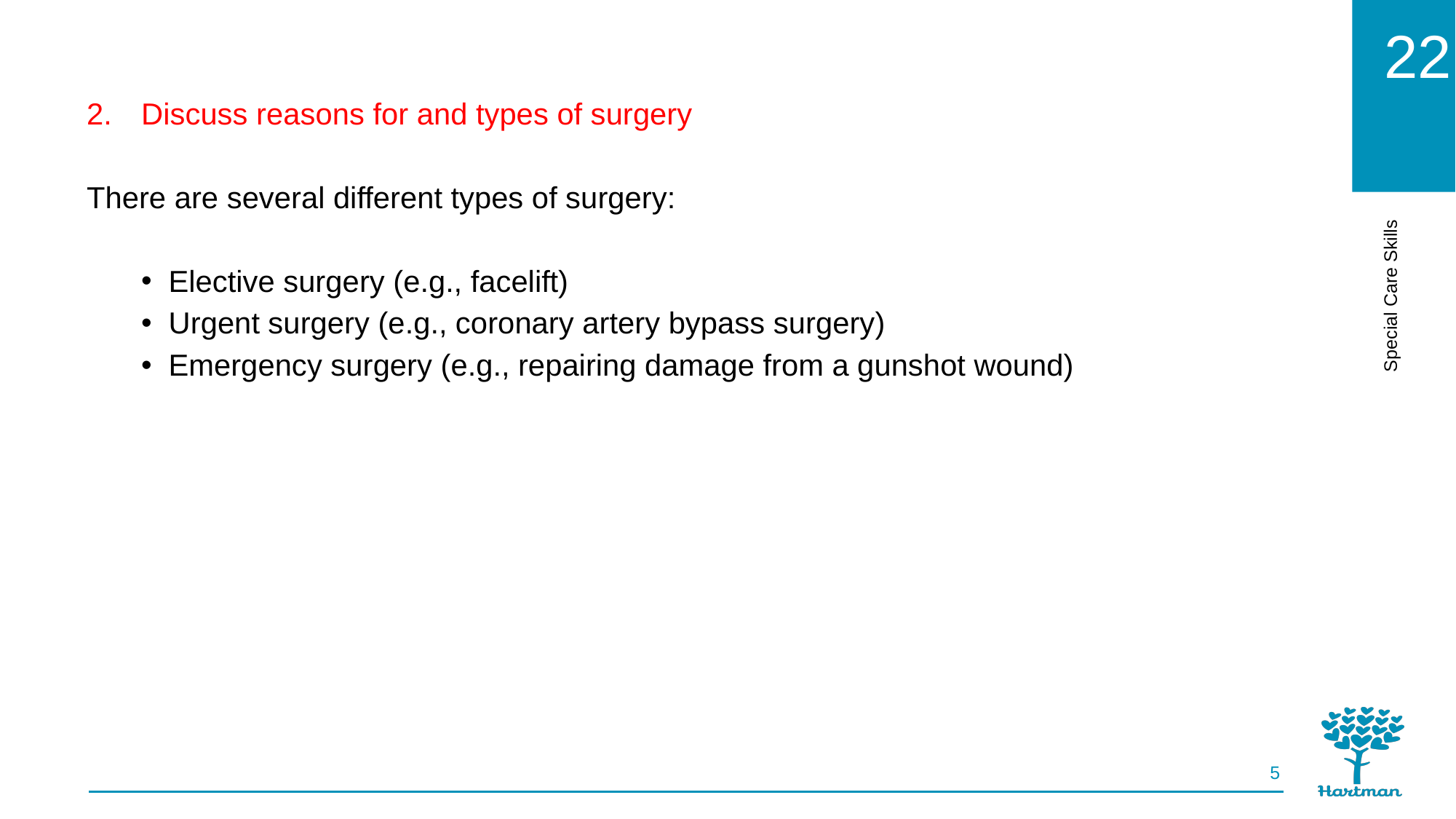

Discuss reasons for and types of surgery

There are several different types of surgery:

Elective surgery (e.g., facelift)
Urgent surgery (e.g., coronary artery bypass surgery)
Emergency surgery (e.g., repairing damage from a gunshot wound)
5